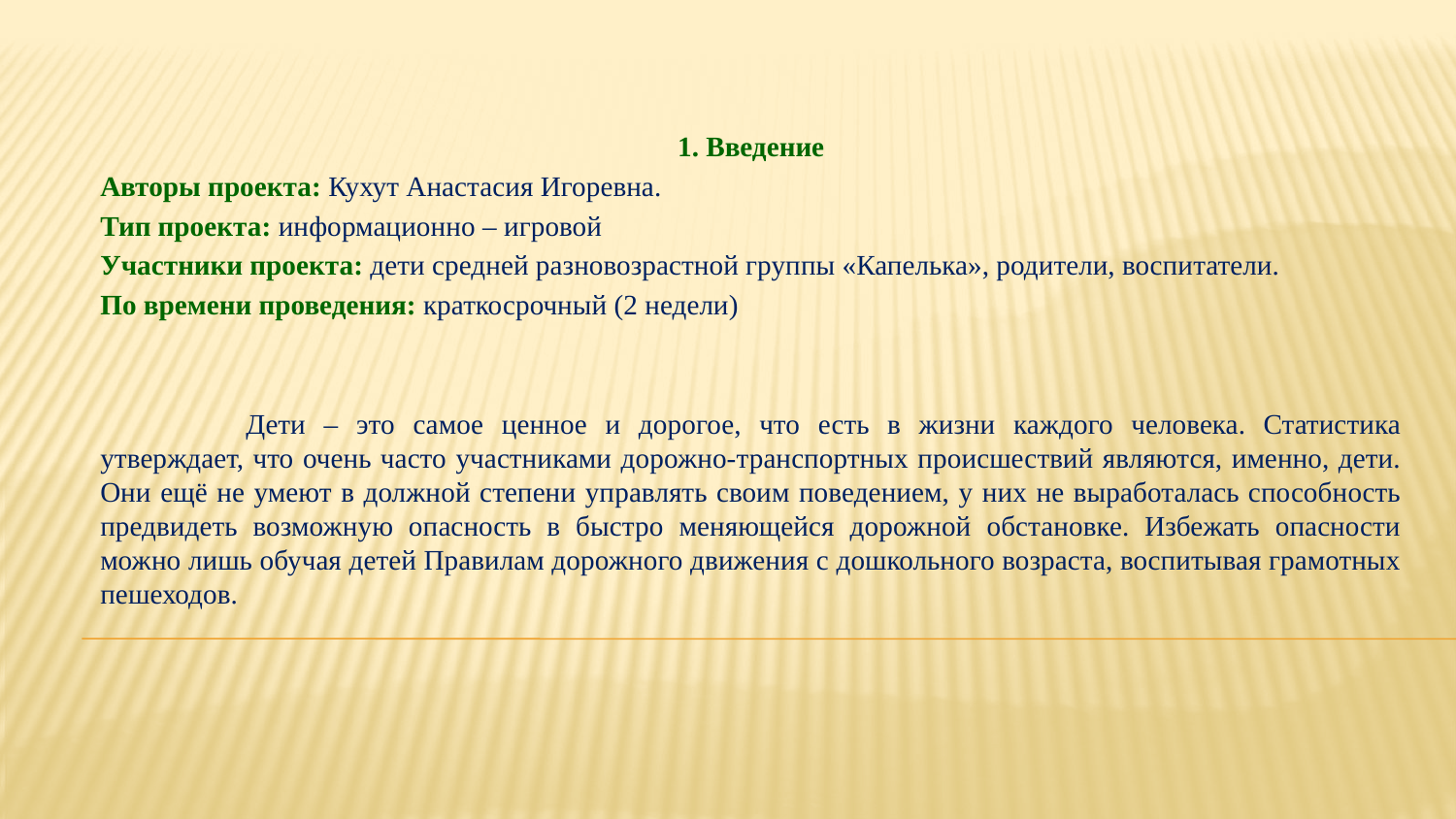

1. Введение
Авторы проекта: Кухут Анастасия Игоревна.
Тип проекта: информационно – игровой
Участники проекта: дети средней разновозрастной группы «Капелька», родители, воспитатели.
По времени проведения: краткосрочный (2 недели)

	Дети – это самое ценное и дорогое, что есть в жизни каждого человека. Статистика утверждает, что очень часто участниками дорожно-транспортных происшествий являются, именно, дети. Они ещё не умеют в должной степени управлять своим поведением, у них не выработалась способность предвидеть возможную опасность в быстро меняющейся дорожной обстановке. Избежать опасности можно лишь обучая детей Правилам дорожного движения с дошкольного возраста, воспитывая грамотных пешеходов.